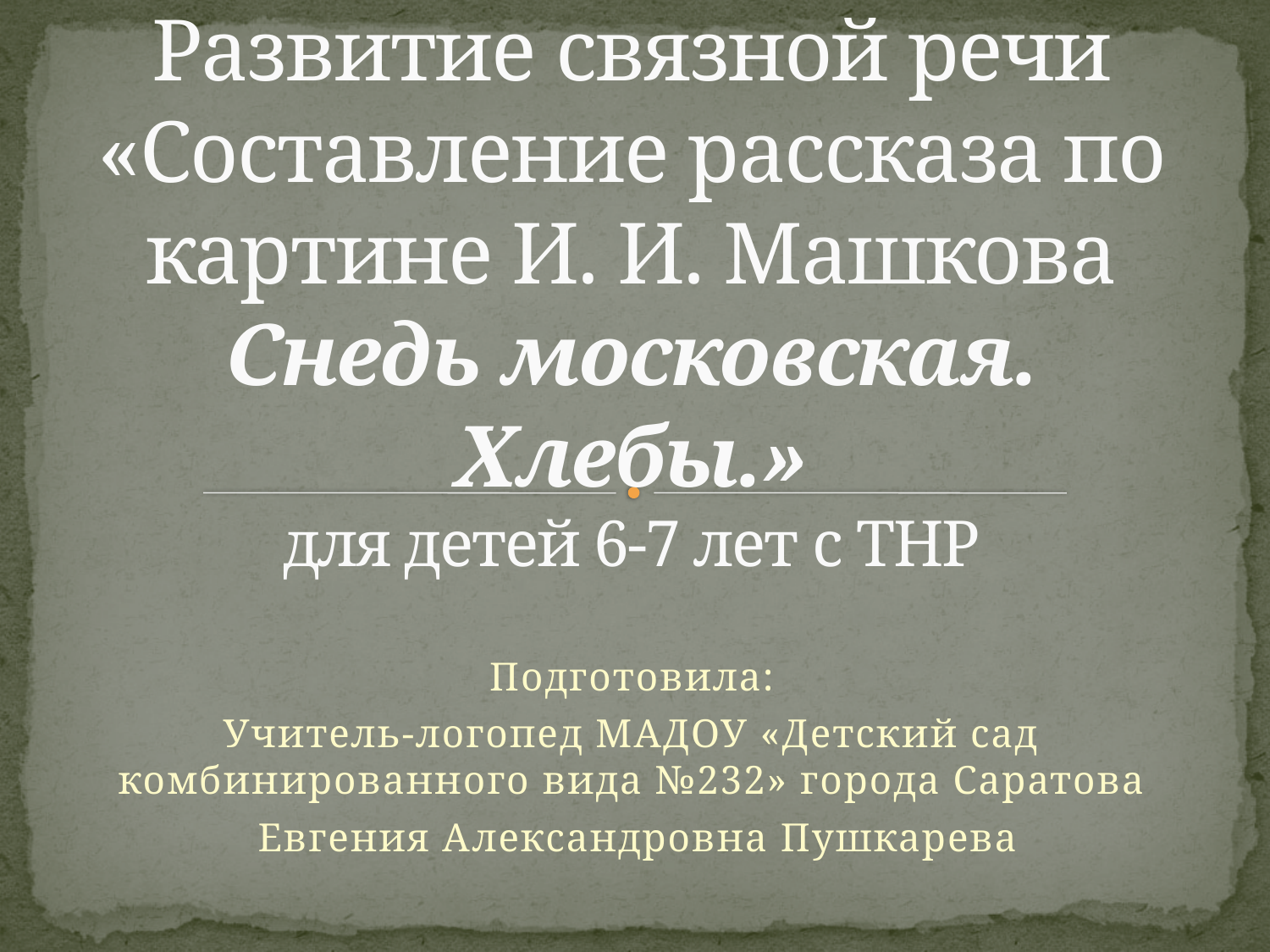

# Развитие связной речи «Составление рассказа по картине И. И. Машкова Снедь московская. Хлебы.» для детей 6-7 лет с ТНР
Подготовила:
Учитель-логопед МАДОУ «Детский сад комбинированного вида №232» города Саратова
 Евгения Александровна Пушкарева